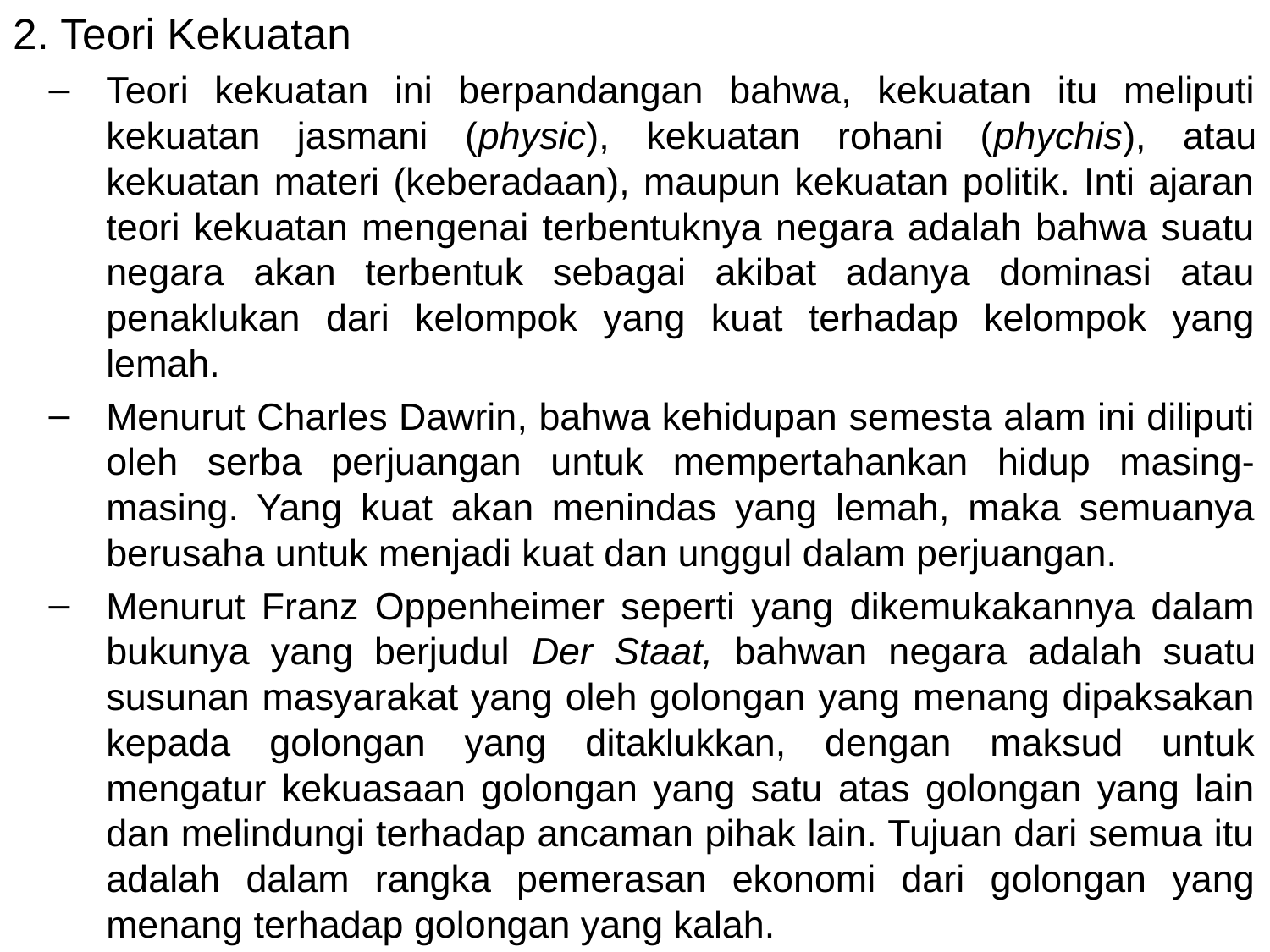

2. Teori Kekuatan
Teori kekuatan ini berpandangan bahwa, kekuatan itu meliputi kekuatan jasmani (physic), kekuatan rohani (phychis), atau kekuatan materi (keberadaan), maupun kekuatan politik. Inti ajaran teori kekuatan mengenai terbentuknya negara adalah bahwa suatu negara akan terbentuk sebagai akibat adanya dominasi atau penaklukan dari kelompok yang kuat terhadap kelompok yang lemah.
Menurut Charles Dawrin, bahwa kehidupan semesta alam ini diliputi oleh serba perjuangan untuk mempertahankan hidup masing-masing. Yang kuat akan menindas yang lemah, maka semuanya berusaha untuk menjadi kuat dan unggul dalam perjuangan.
Menurut Franz Oppenheimer seperti yang dikemukakannya dalam bukunya yang berjudul Der Staat, bahwan negara adalah suatu susunan masyarakat yang oleh golongan yang menang dipaksakan kepada golongan yang ditaklukkan, dengan maksud untuk mengatur kekuasaan golongan yang satu atas golongan yang lain dan melindungi terhadap ancaman pihak lain. Tujuan dari semua itu adalah dalam rangka pemerasan ekonomi dari golongan yang menang terhadap golongan yang kalah.